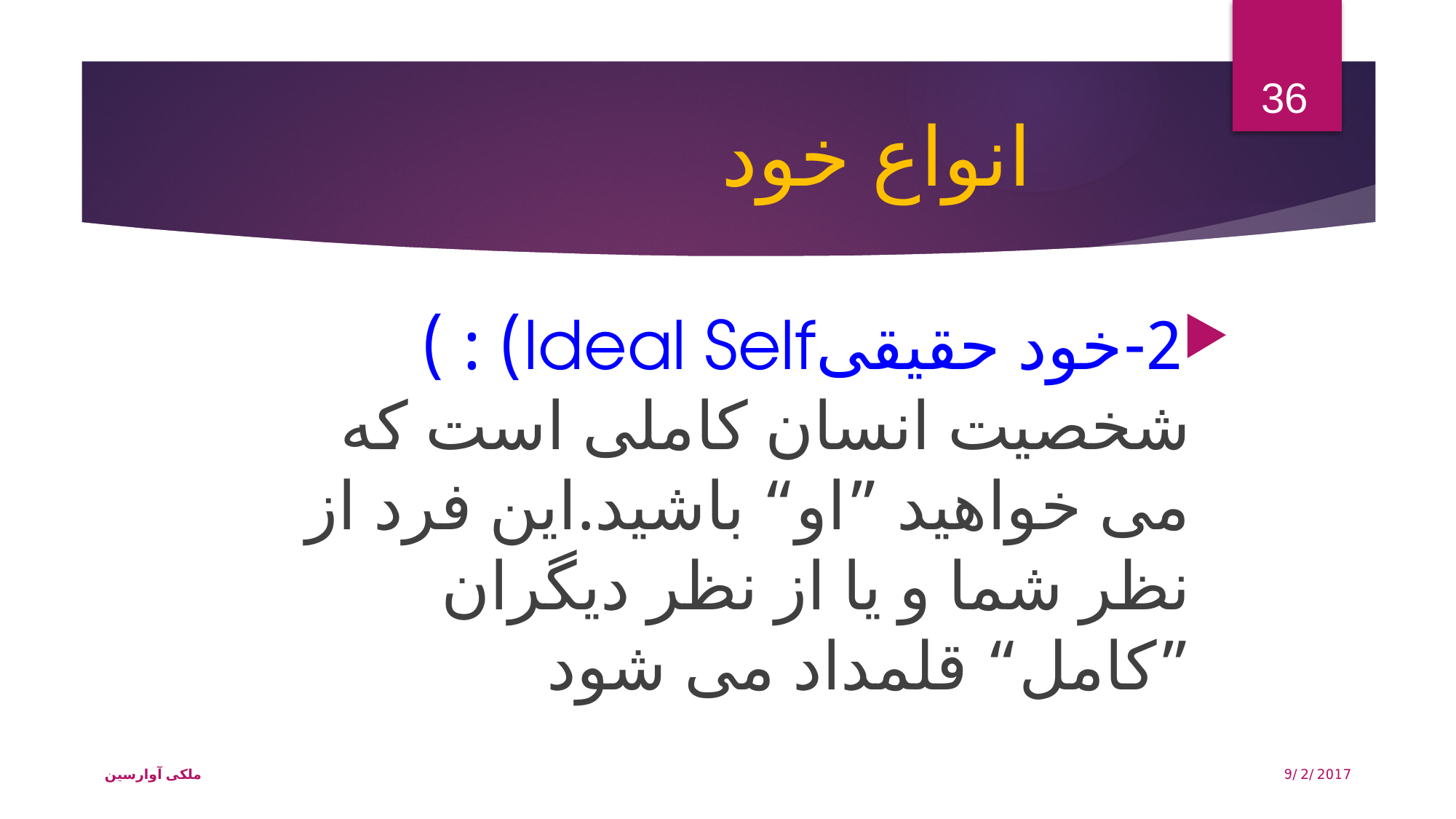

36
# انواع خود
2-خود حقیقیIdeal Self) : ) شخصیت انسان کاملی است که می خواهید ”او“ باشید.این فرد از نظر شما و یا از نظر دیگران ”کامل“ قلمداد می شود

ملکی آوارسین
9/2/2017